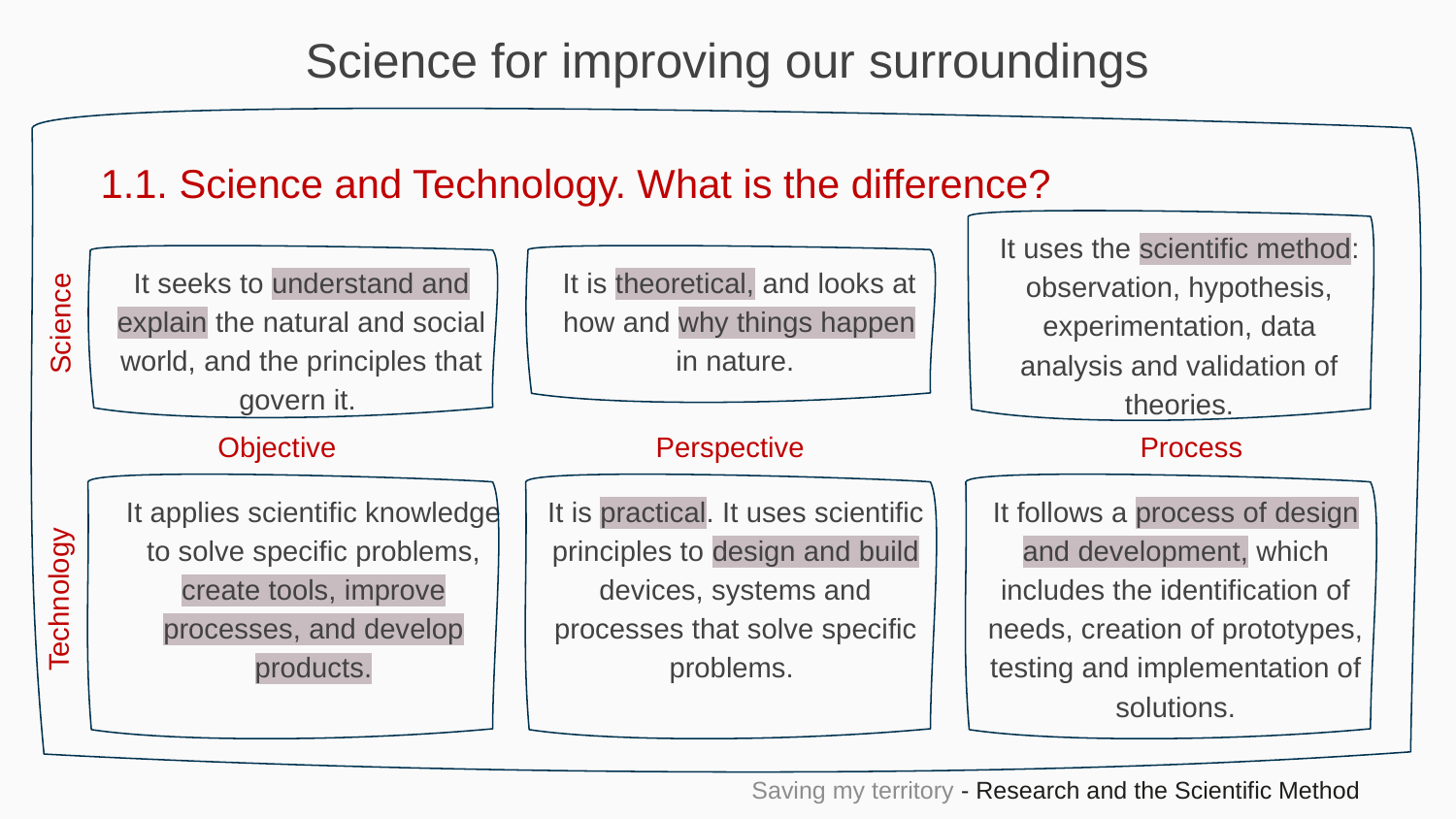

Science for improving our surroundings

1.1. Science and Technology. What is the difference?

It uses the scientific method: observation, hypothesis, experimentation, data analysis and validation of theories.
It is theoretical, and looks at how and why things happen in nature.

It seeks to understand and explain the natural and social world, and the principles that govern it.

Science
Objective                                        Perspective                                          Process

It applies scientific knowledge to solve specific problems, create tools, improve processes, and develop products.
It is practical. It uses scientific principles to design and build devices, systems and processes that solve specific problems.
It follows a process of design and development, which includes the identification of needs, creation of prototypes, testing and implementation of solutions.
Technology
Saving my territory - Research and the Scientific Method